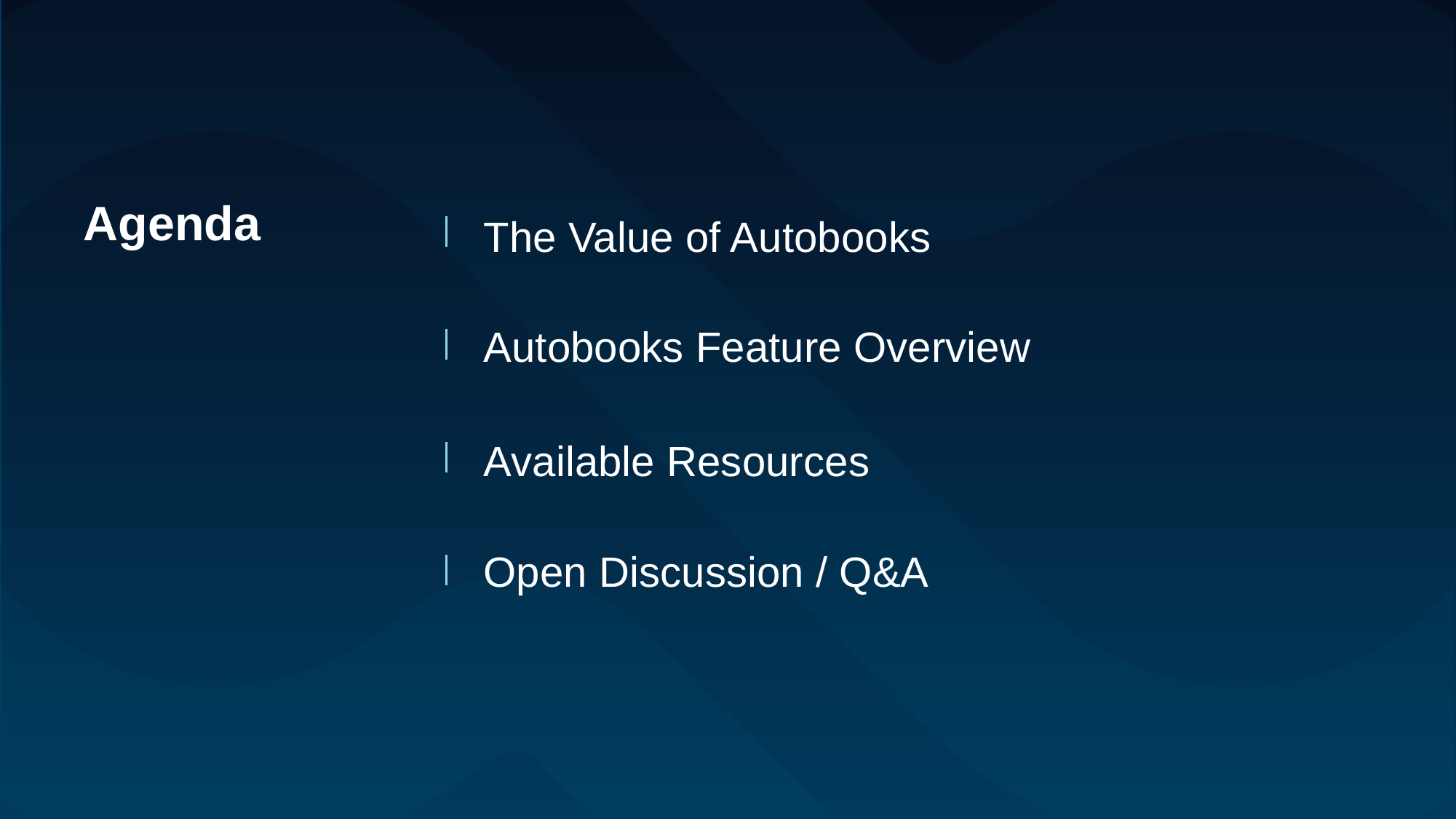

# Agenda
The Value of Autobooks
Autobooks Feature Overview
Available Resources
Open Discussion / Q&A